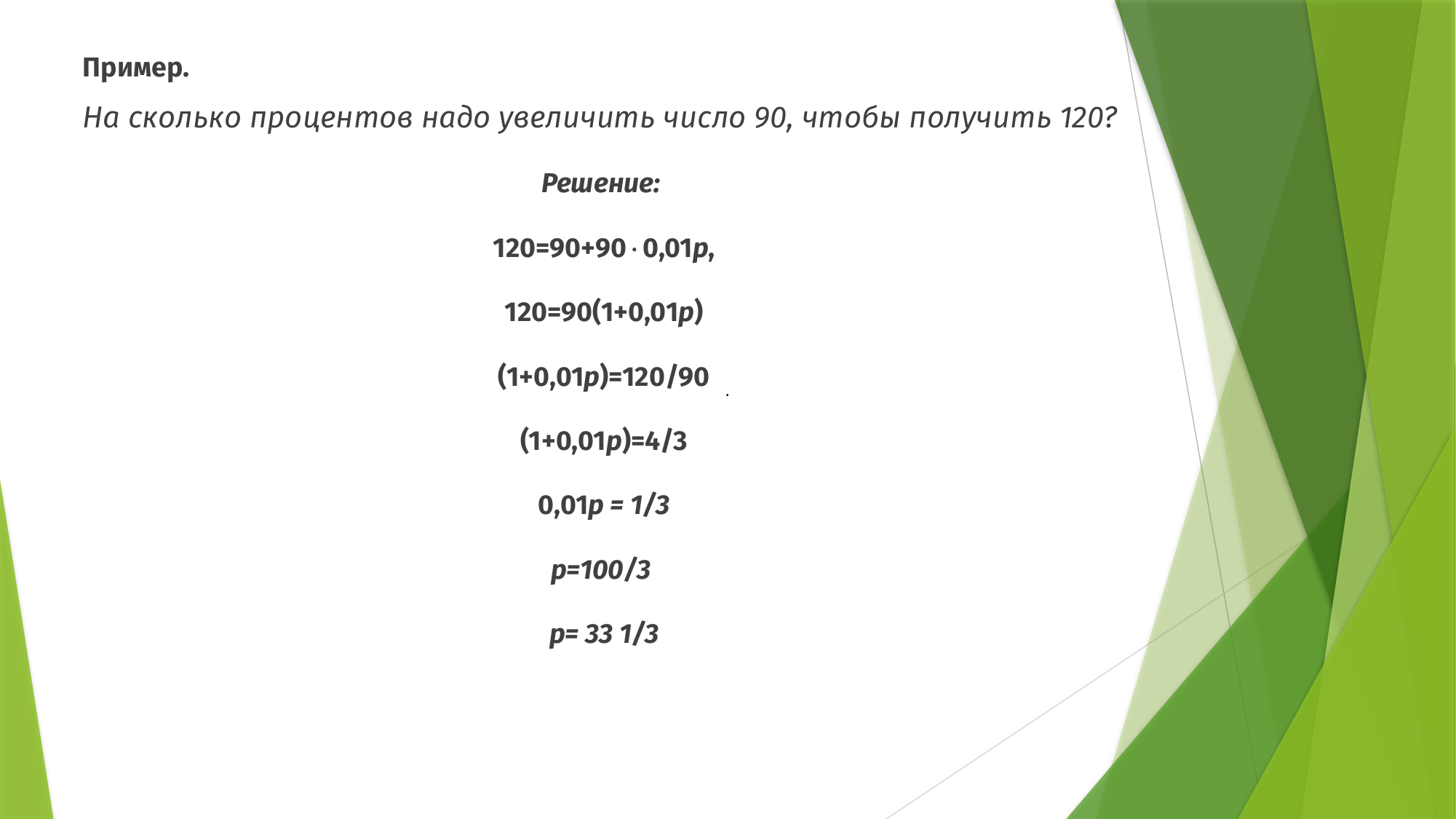

Пример.
На сколько процентов надо увеличить число 90, чтобы получить 120?
Решение:
120=90+90⋅0,01р,
120=90(1+0,01р)
(1+0,01р)=120/90
(1+0,01р)=4/3
0,01р = 1/3
р=100/3
р= 33 1/3

.